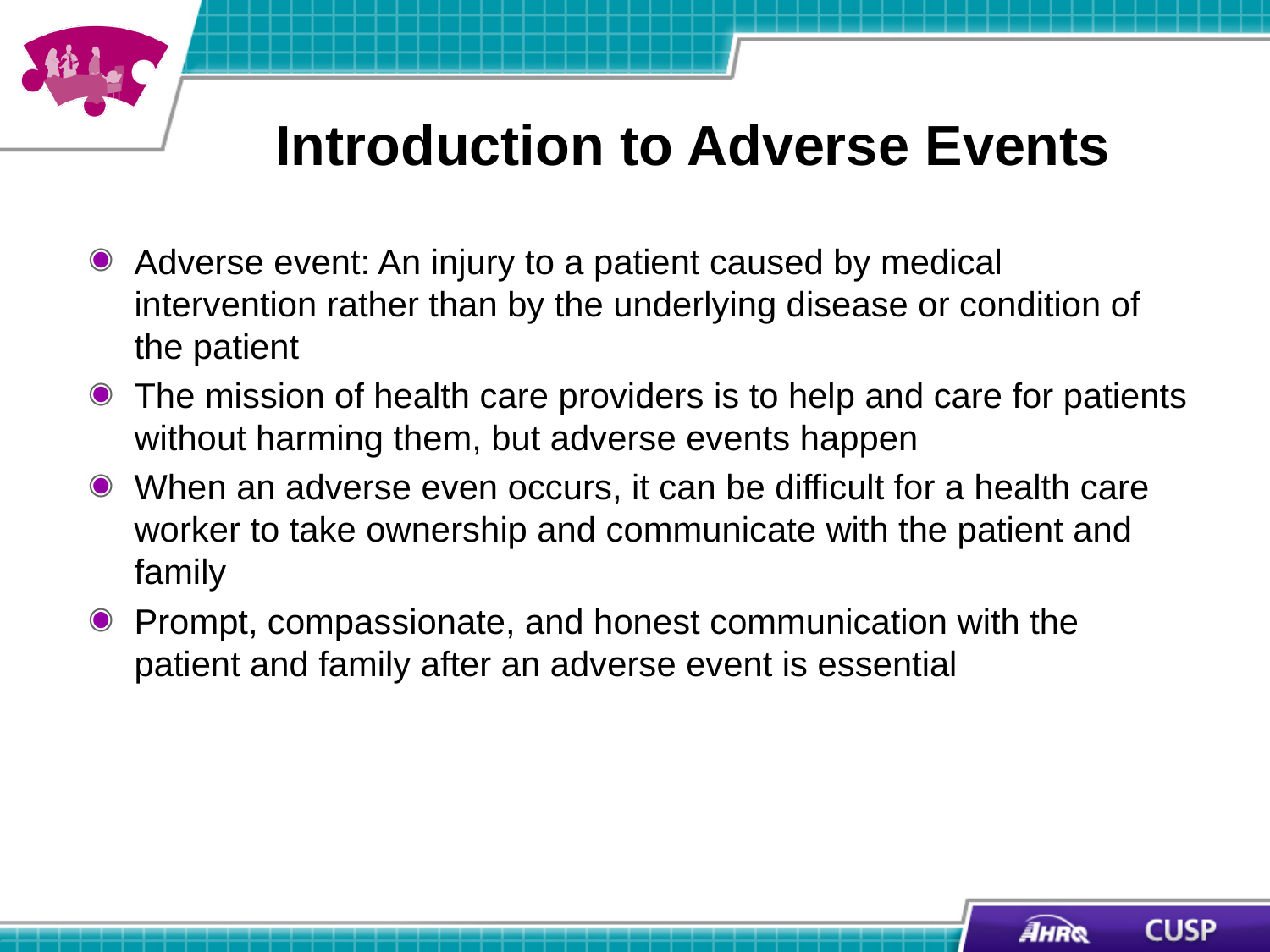

# Introduction to Adverse Events
Adverse event: An injury to a patient caused by medical intervention rather than by the underlying disease or condition of the patient
The mission of health care providers is to help and care for patients without harming them, but adverse events happen
When an adverse even occurs, it can be difficult for a health care worker to take ownership and communicate with the patient and family
Prompt, compassionate, and honest communication with the patient and family after an adverse event is essential